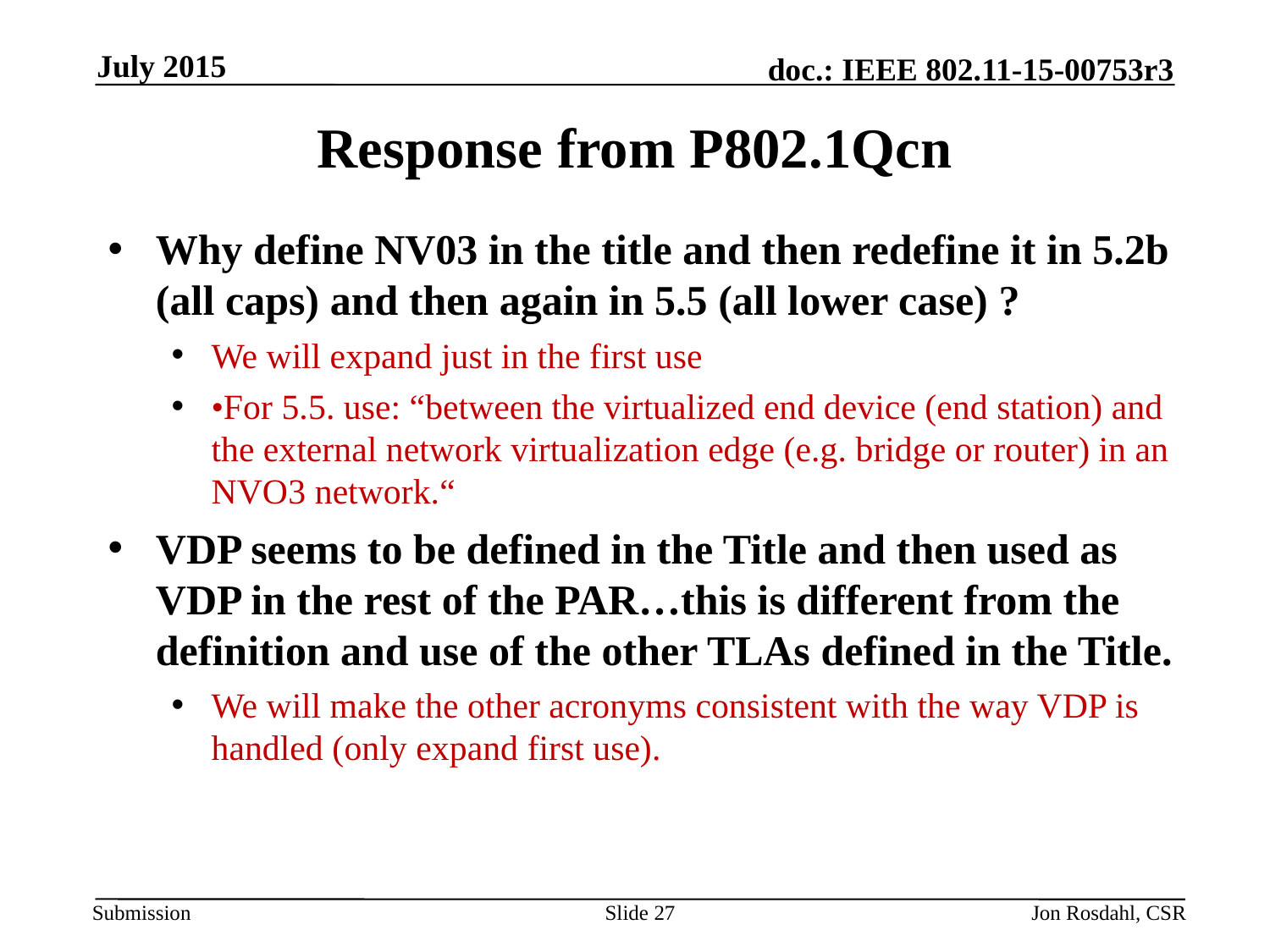

July 2015
# Response from P802.1Qcn
Why define NV03 in the title and then redefine it in 5.2b (all caps) and then again in 5.5 (all lower case) ?
We will expand just in the first use
•For 5.5. use: “between the virtualized end device (end station) and the external network virtualization edge (e.g. bridge or router) in an NVO3 network.“
VDP seems to be defined in the Title and then used as VDP in the rest of the PAR…this is different from the definition and use of the other TLAs defined in the Title.
We will make the other acronyms consistent with the way VDP is handled (only expand first use).
Slide 27
Jon Rosdahl, CSR